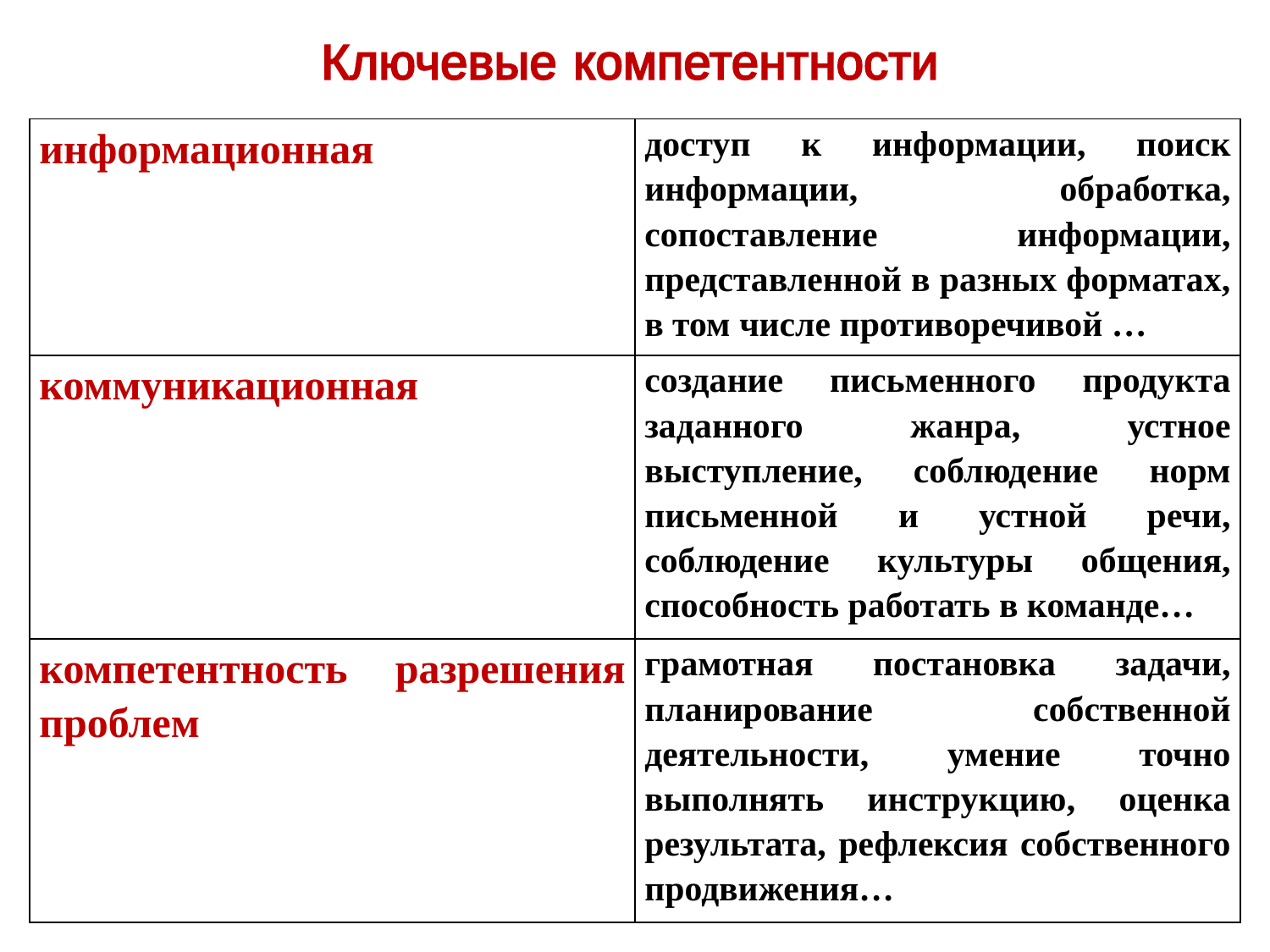

# Ключевые компетентности
| информационная | доступ к информации, поиск информации, обработка, сопоставление информации, представленной в разных форматах, в том числе противоречивой … |
| --- | --- |
| коммуникационная | создание письменного продукта заданного жанра, устное выступление, соблюдение норм письменной и устной речи, соблюдение культуры общения, способность работать в команде… |
| компетентность разрешения проблем | грамотная постановка задачи, планирование собственной деятельности, умение точно выполнять инструкцию, оценка результата, рефлексия собственного продвижения… |